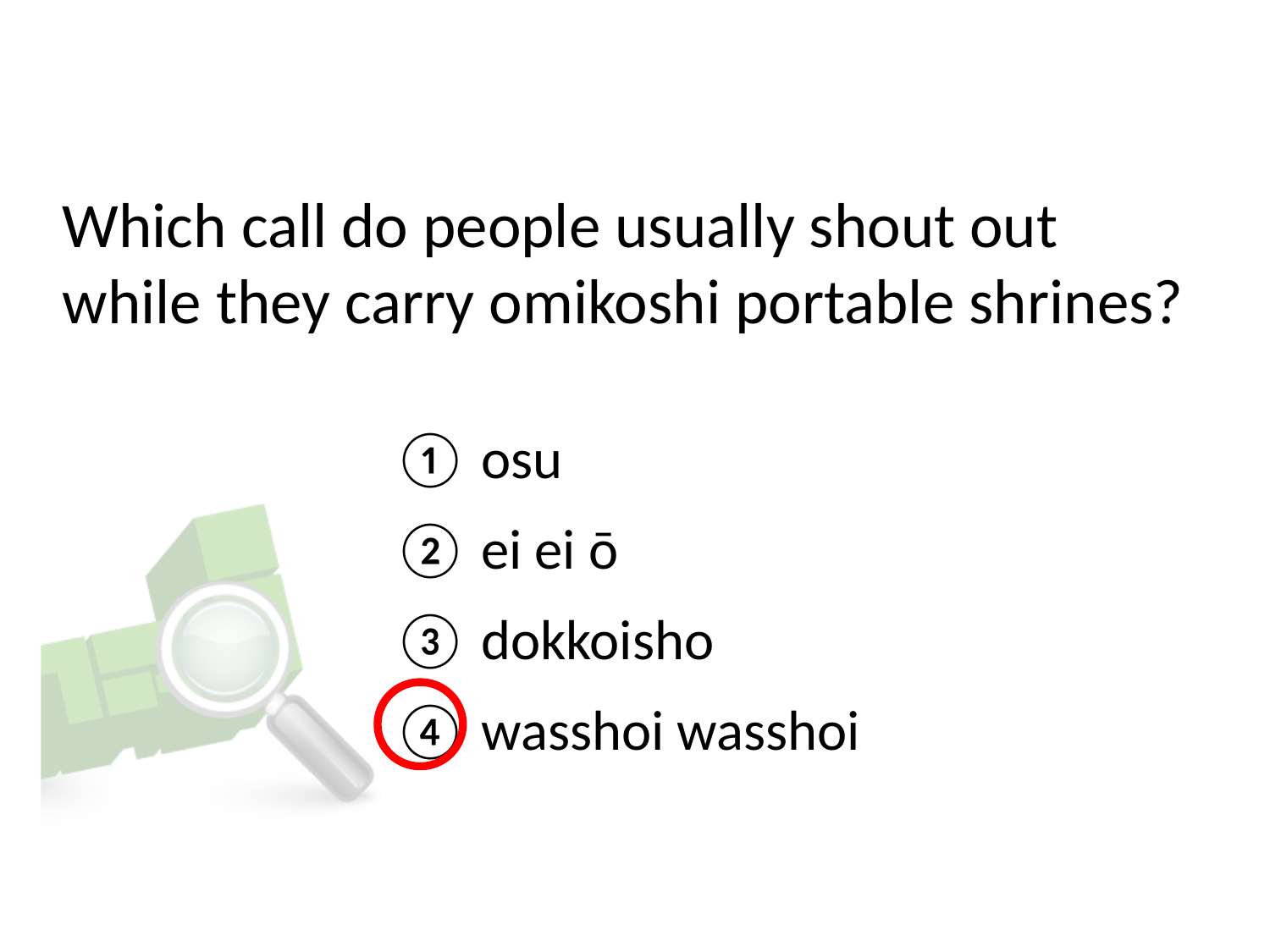

# Which call do people usually shout out while they carry omikoshi portable shrines?
① osu
② ei ei ō
③ dokkoisho
④ wasshoi wasshoi